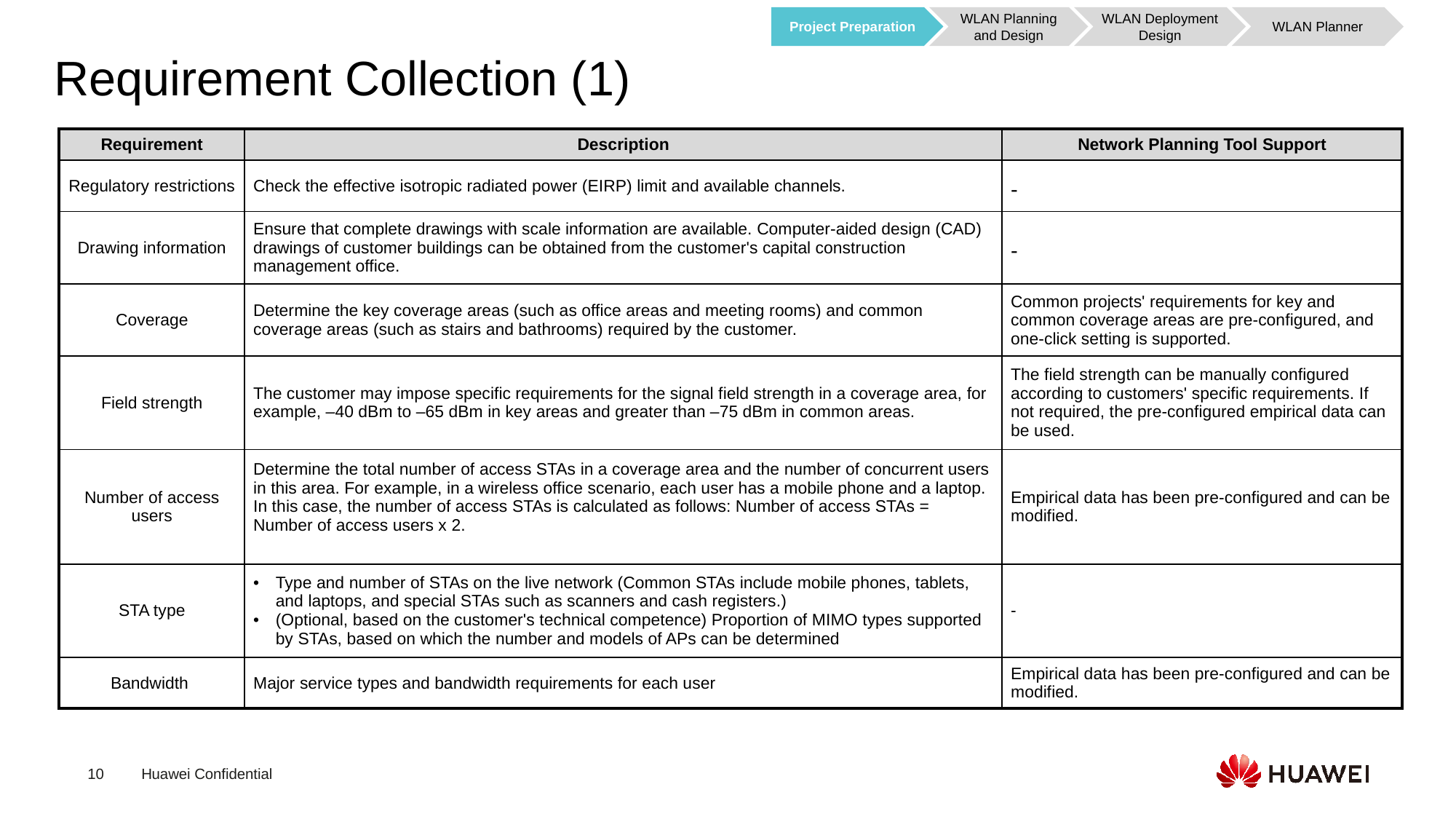

Project Preparation
WLAN Planning and Design
WLAN Deployment Design
WLAN Planner
# Requirement Collection (1)
| Requirement | Description | Network Planning Tool Support |
| --- | --- | --- |
| Regulatory restrictions | Check the effective isotropic radiated power (EIRP) limit and available channels. | - |
| Drawing information | Ensure that complete drawings with scale information are available. Computer-aided design (CAD) drawings of customer buildings can be obtained from the customer's capital construction management office. | - |
| Coverage | Determine the key coverage areas (such as office areas and meeting rooms) and common coverage areas (such as stairs and bathrooms) required by the customer. | Common projects' requirements for key and common coverage areas are pre-configured, and one-click setting is supported. |
| Field strength | The customer may impose specific requirements for the signal field strength in a coverage area, for example, –40 dBm to –65 dBm in key areas and greater than –75 dBm in common areas. | The field strength can be manually configured according to customers' specific requirements. If not required, the pre-configured empirical data can be used. |
| Number of access users | Determine the total number of access STAs in a coverage area and the number of concurrent users in this area. For example, in a wireless office scenario, each user has a mobile phone and a laptop. In this case, the number of access STAs is calculated as follows: Number of access STAs = Number of access users x 2. | Empirical data has been pre-configured and can be modified. |
| STA type | Type and number of STAs on the live network (Common STAs include mobile phones, tablets, and laptops, and special STAs such as scanners and cash registers.) (Optional, based on the customer's technical competence) Proportion of MIMO types supported by STAs, based on which the number and models of APs can be determined | - |
| Bandwidth | Major service types and bandwidth requirements for each user | Empirical data has been pre-configured and can be modified. |